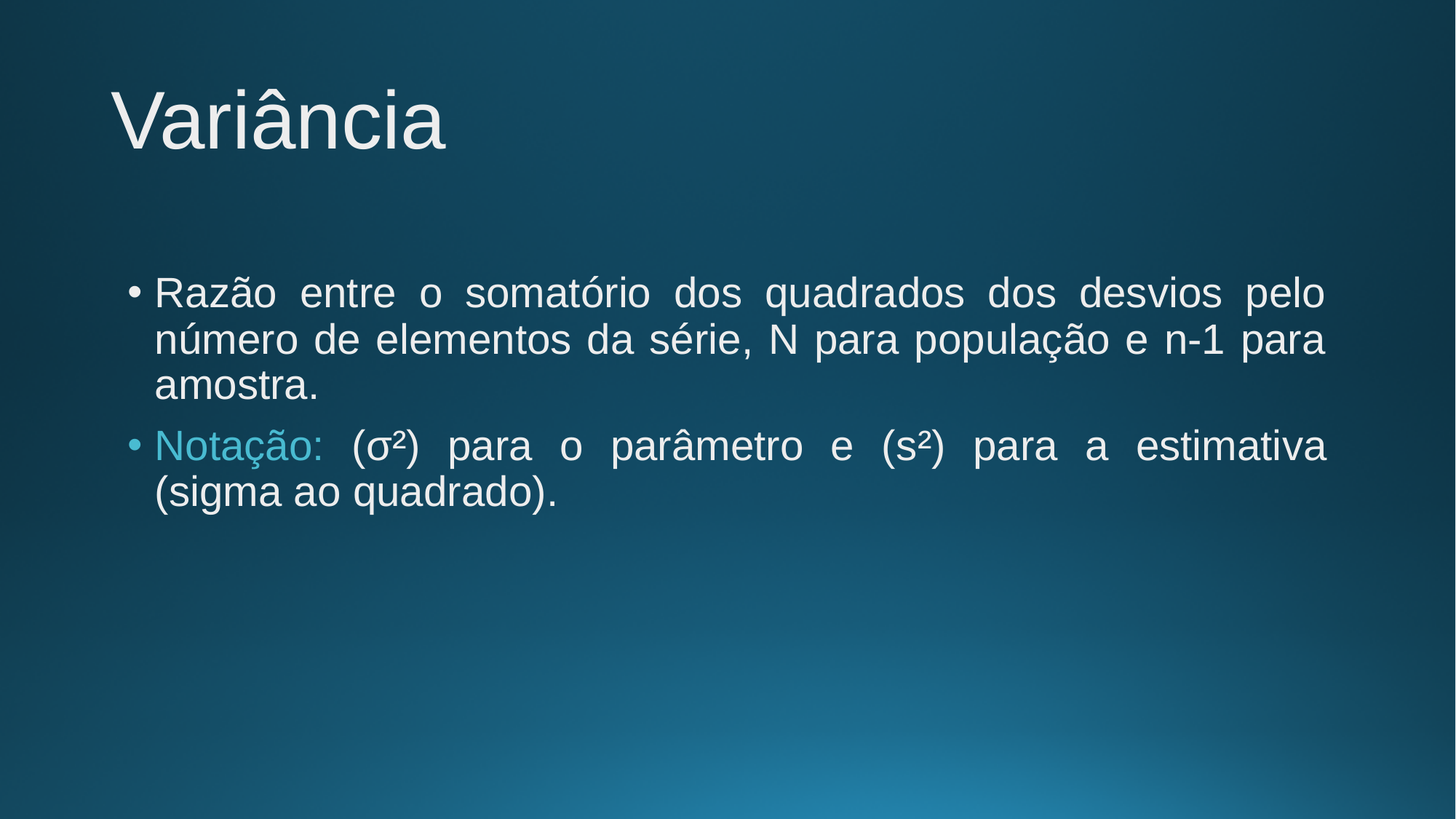

Variância
Razão entre o somatório dos quadrados dos desvios pelo número de elementos da série, N para população e n-1 para amostra.
Notação: (σ²) para o parâmetro e (s²) para a estimativa (sigma ao quadrado).